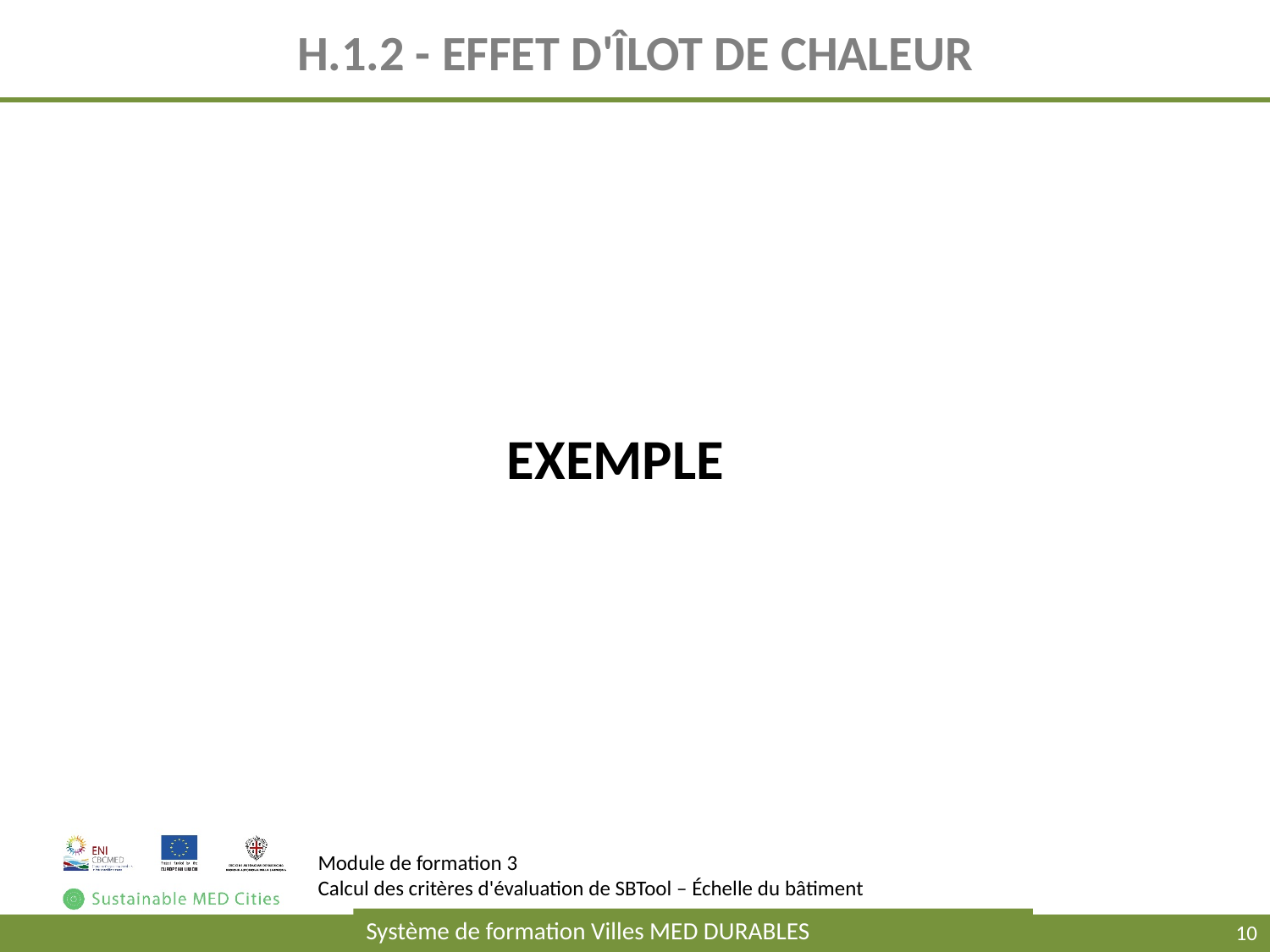

# H.1.2 - EFFET D'ÎLOT DE CHALEUR

EXEMPLE

Module de formation 3
Calcul des critères d'évaluation de SBTool – Échelle du bâtiment
Système de formation Villes MED DURABLES
10